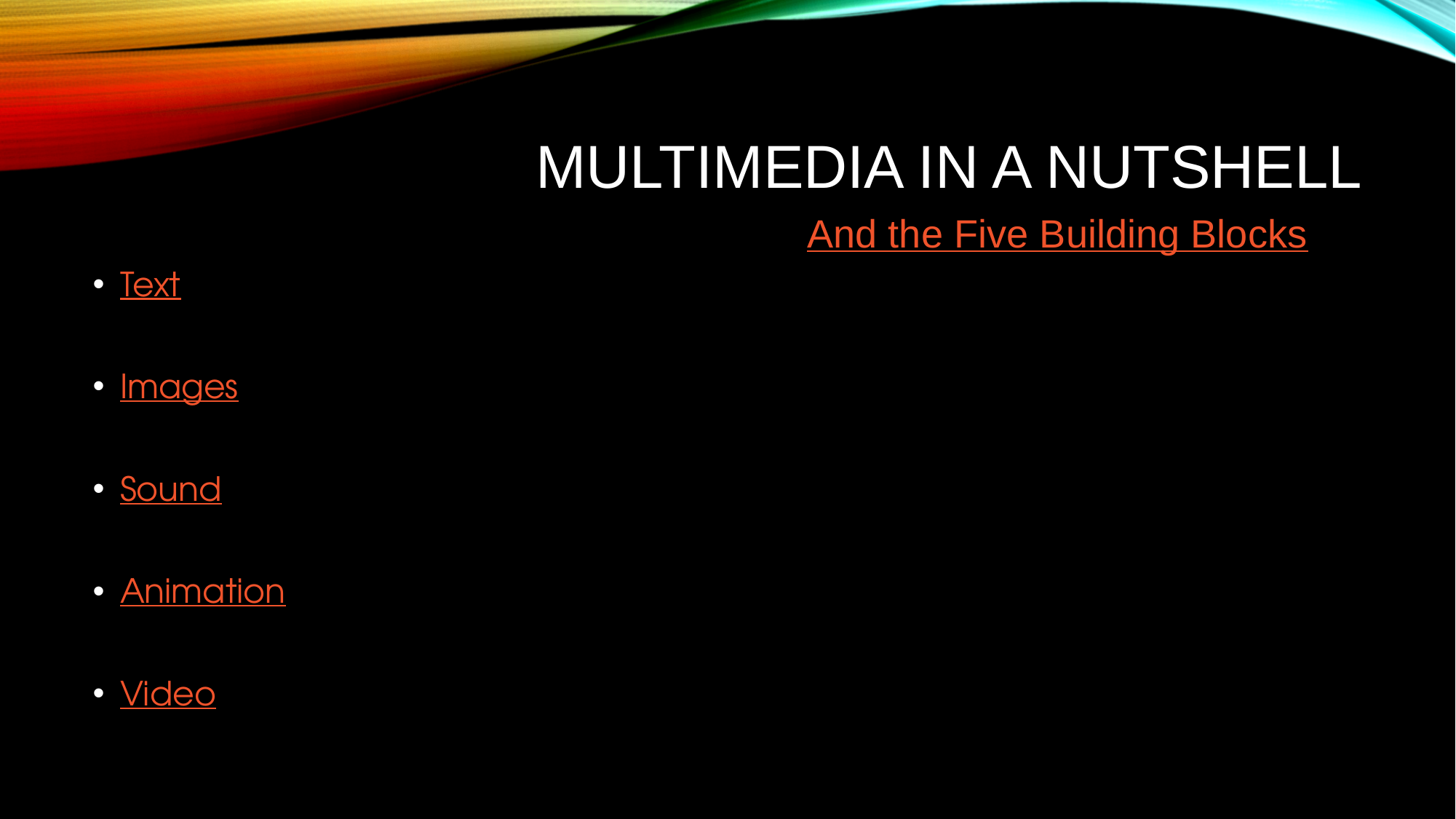

# Multimedia In a Nutshell
And the Five Building Blocks
Text

Images

Sound

Animation

Video